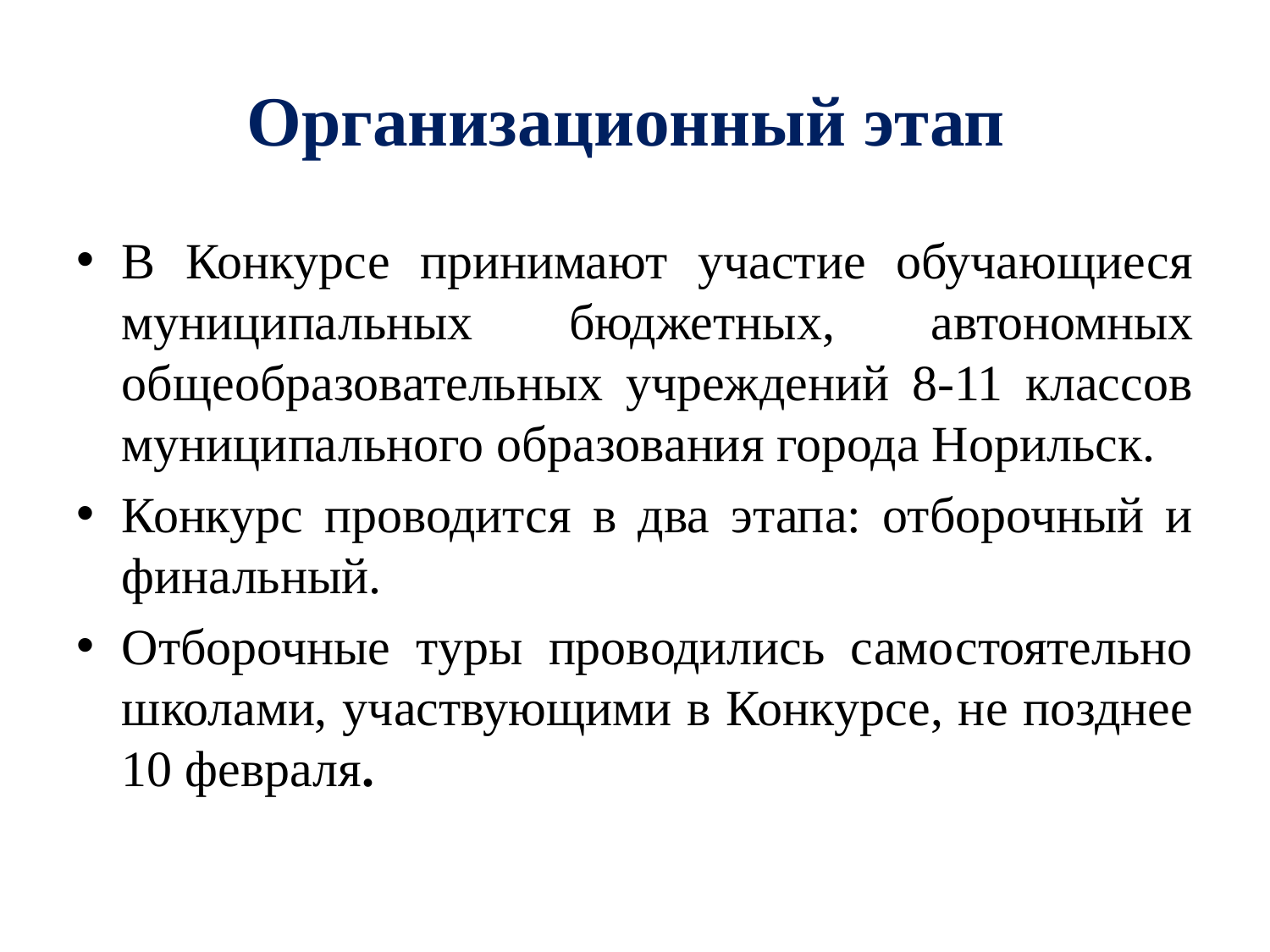

# Организационный этап
В Конкурсе принимают участие обучающиеся муниципальных бюджетных, автономных общеобразовательных учреждений 8-11 классов муниципального образования города Норильск.
Конкурс проводится в два этапа: отборочный и финальный.
Отборочные туры проводились самостоятельно школами, участвующими в Конкурсе, не позднее 10 февраля.